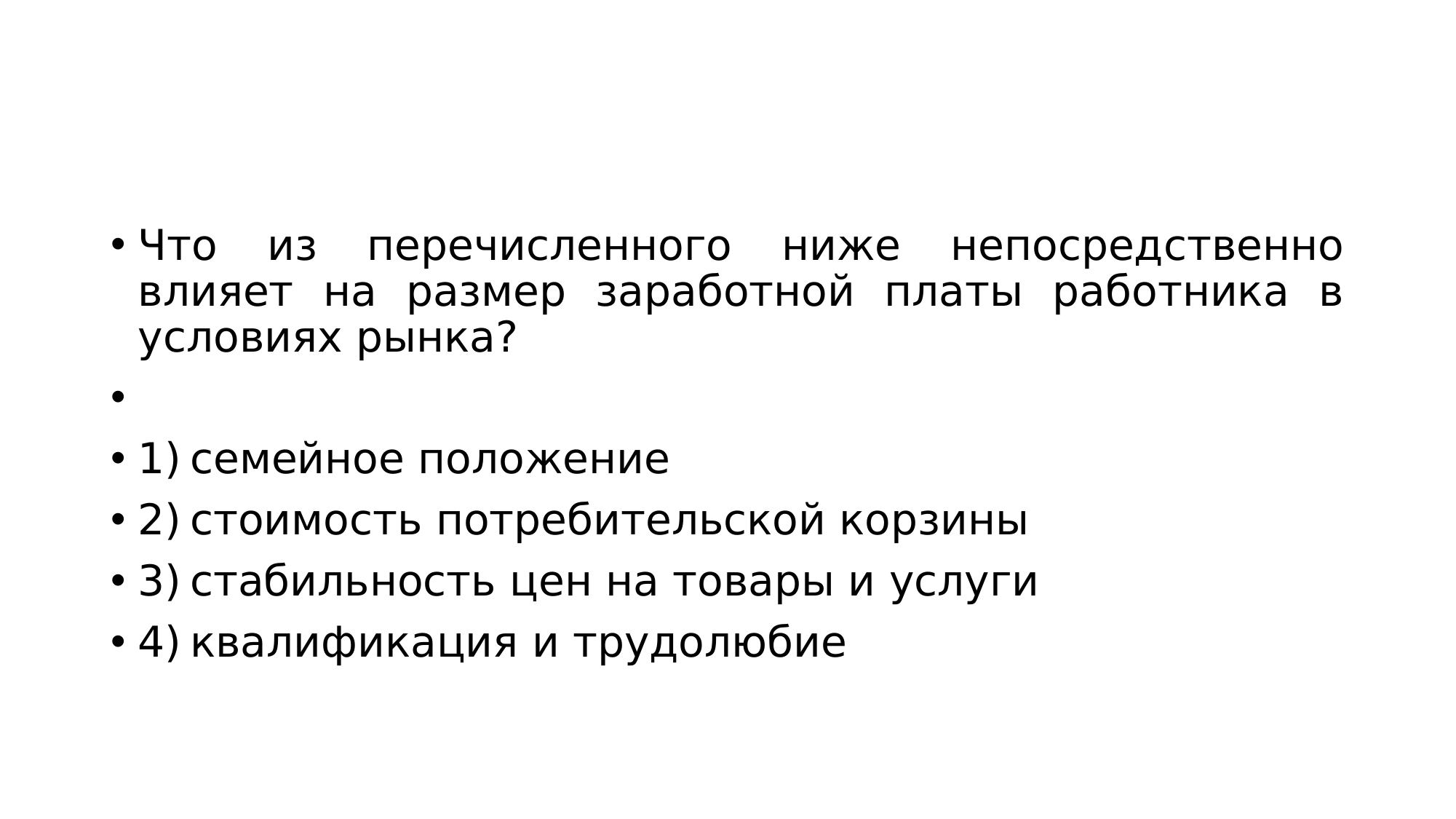

#
Что из перечисленного ниже непосредственно влияет на размер заработной платы работника в условиях рынка?

1) семейное положение
2) стоимость потребительской корзины
3) стабильность цен на товары и услуги
4) квалификация и трудолюбие